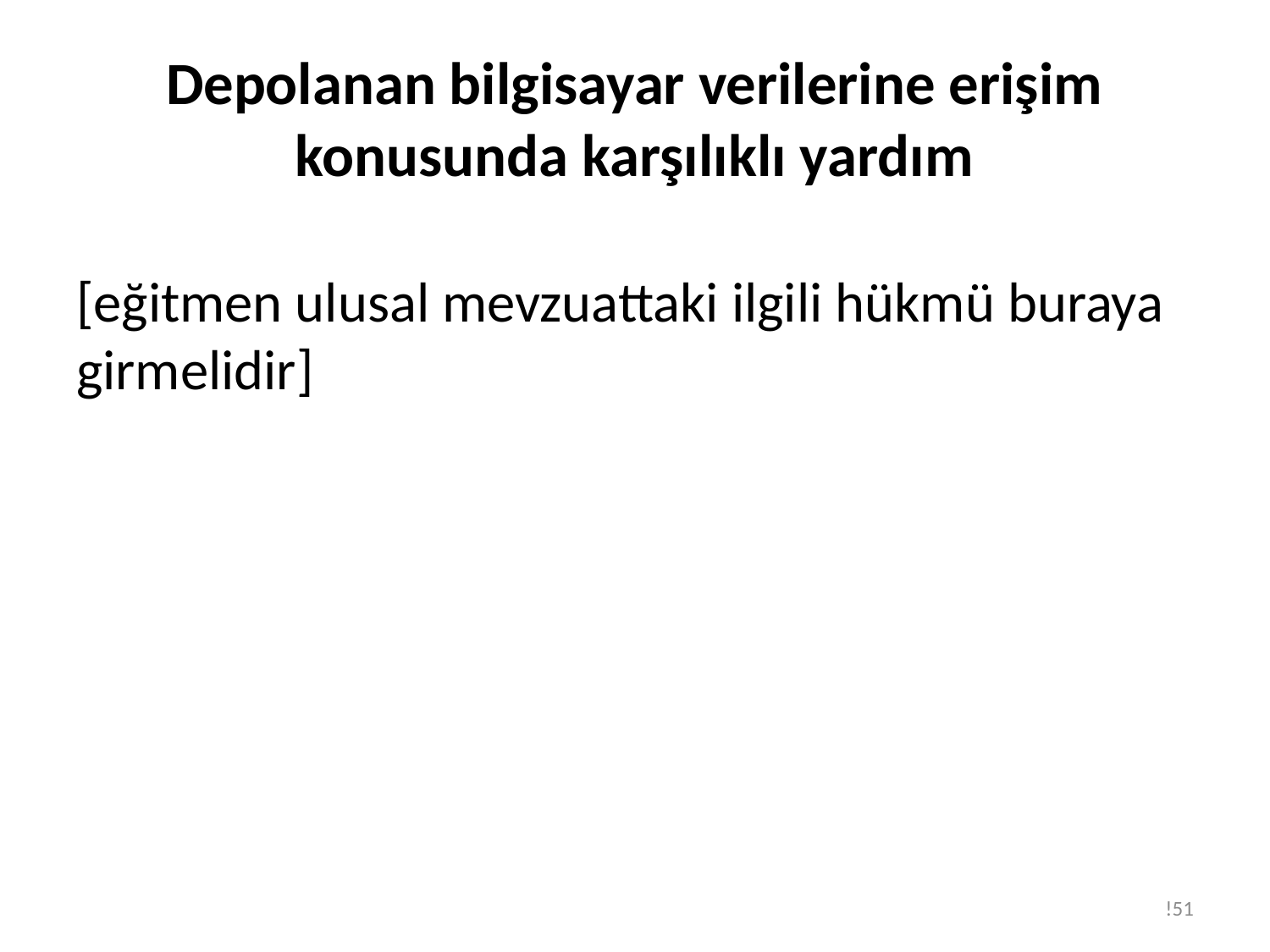

# Depolanan bilgisayar verilerine erişim konusunda karşılıklı yardım
[eğitmen ulusal mevzuattaki ilgili hükmü buraya girmelidir]
!51